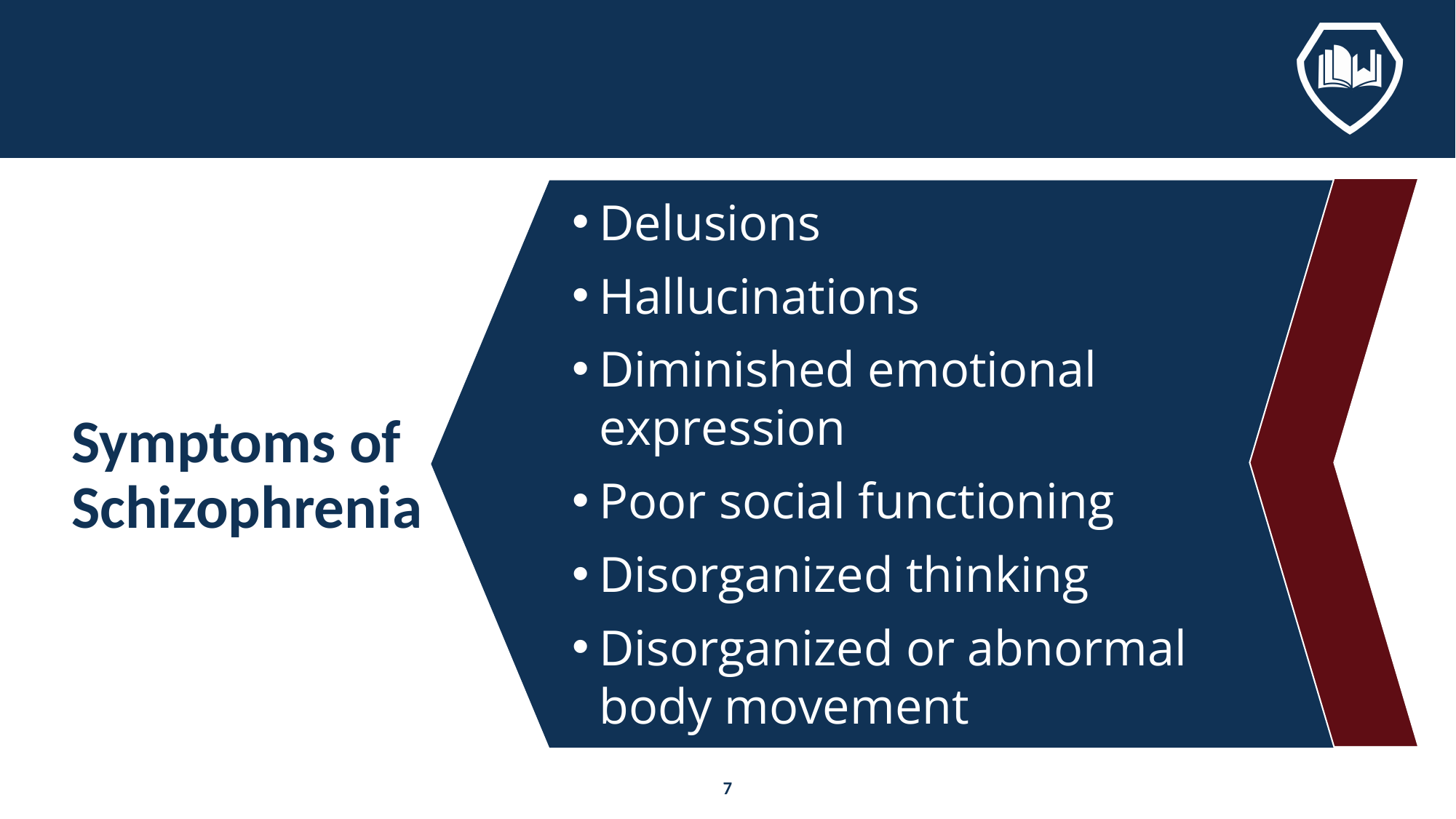

Delusions
Hallucinations
Diminished emotional expression
Poor social functioning
Disorganized thinking
Disorganized or abnormal body movement
# Symptoms of Schizophrenia